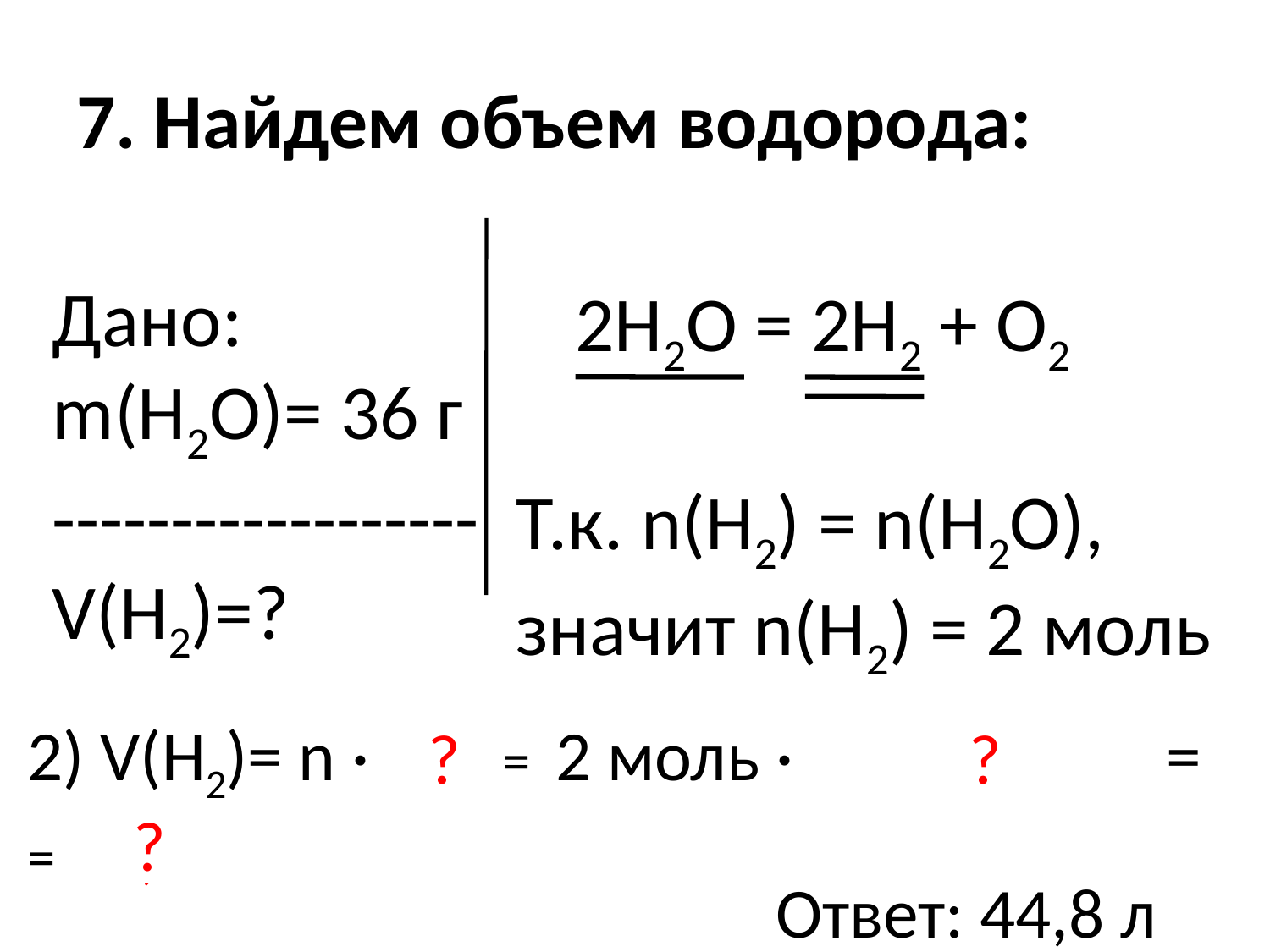

# 7. Найдем объем водорода:

Дано:
m(H2O)= 36 г
------------------
V(Н2)=?
2Н2O = 2Н2 + O2
Т.к. n(Н2) = n(Н2O), значит n(Н2) = 2 моль
2) V(Н2)= n ·  Vm =  2 моль · 22,4л/моль =   = 44,8л
?
?
?
Ответ: 44,8 л